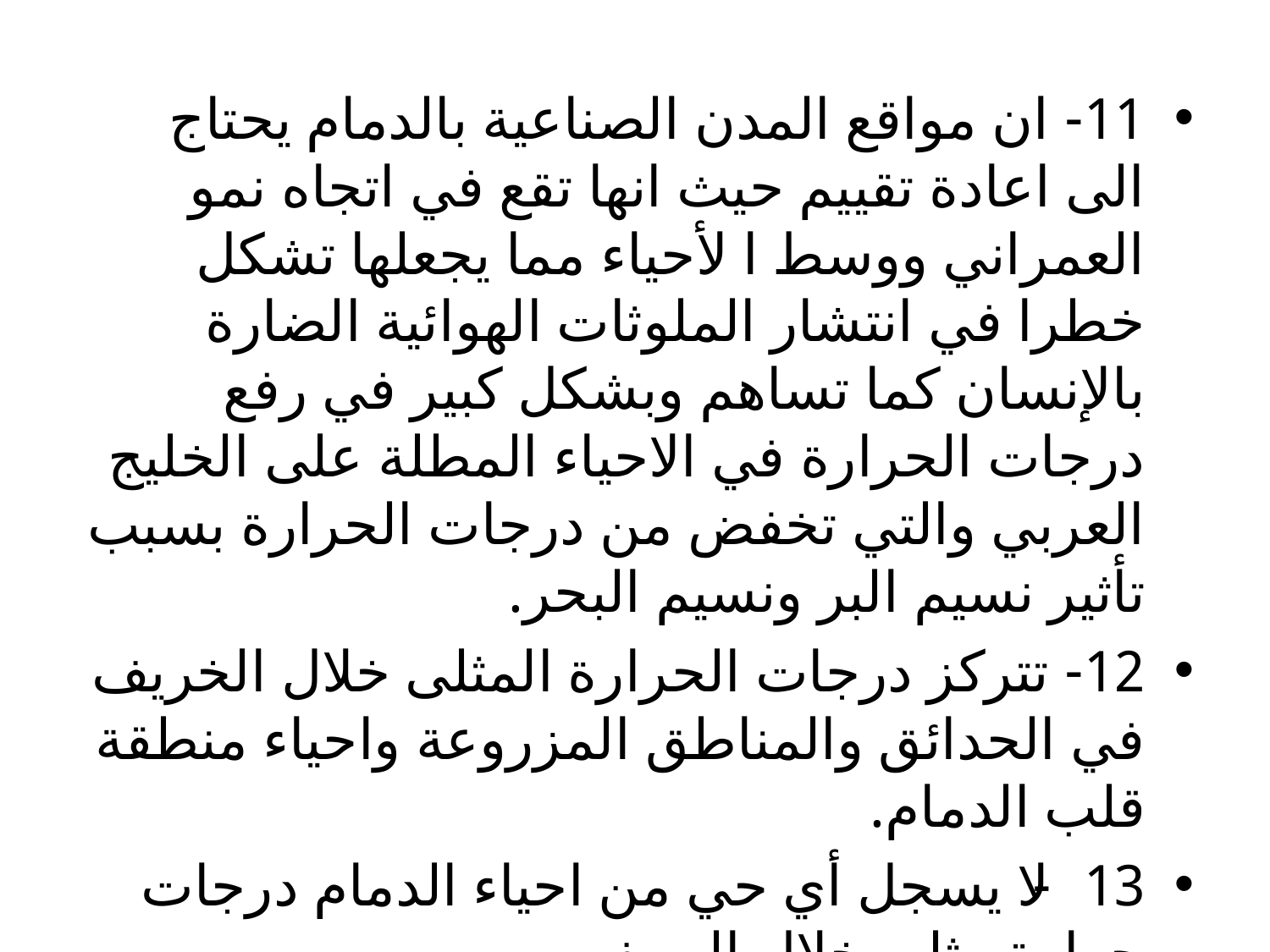

11- ان مواقع المدن الصناعية بالدمام يحتاج الى اعادة تقييم حيث انها تقع في اتجاه نمو العمراني ووسط ا لأحياء مما يجعلها تشكل خطرا في انتشار الملوثات الهوائية الضارة بالإنسان كما تساهم وبشكل كبير في رفع درجات الحرارة في الاحياء المطلة على الخليج العربي والتي تخفض من درجات الحرارة بسبب تأثير نسيم البر ونسيم البحر.
12- تتركز درجات الحرارة المثلى خلال الخريف في الحدائق والمناطق المزروعة واحياء منطقة قلب الدمام.
13- لا يسجل أي حي من احياء الدمام درجات حرارة مثلى خلال الصيف.